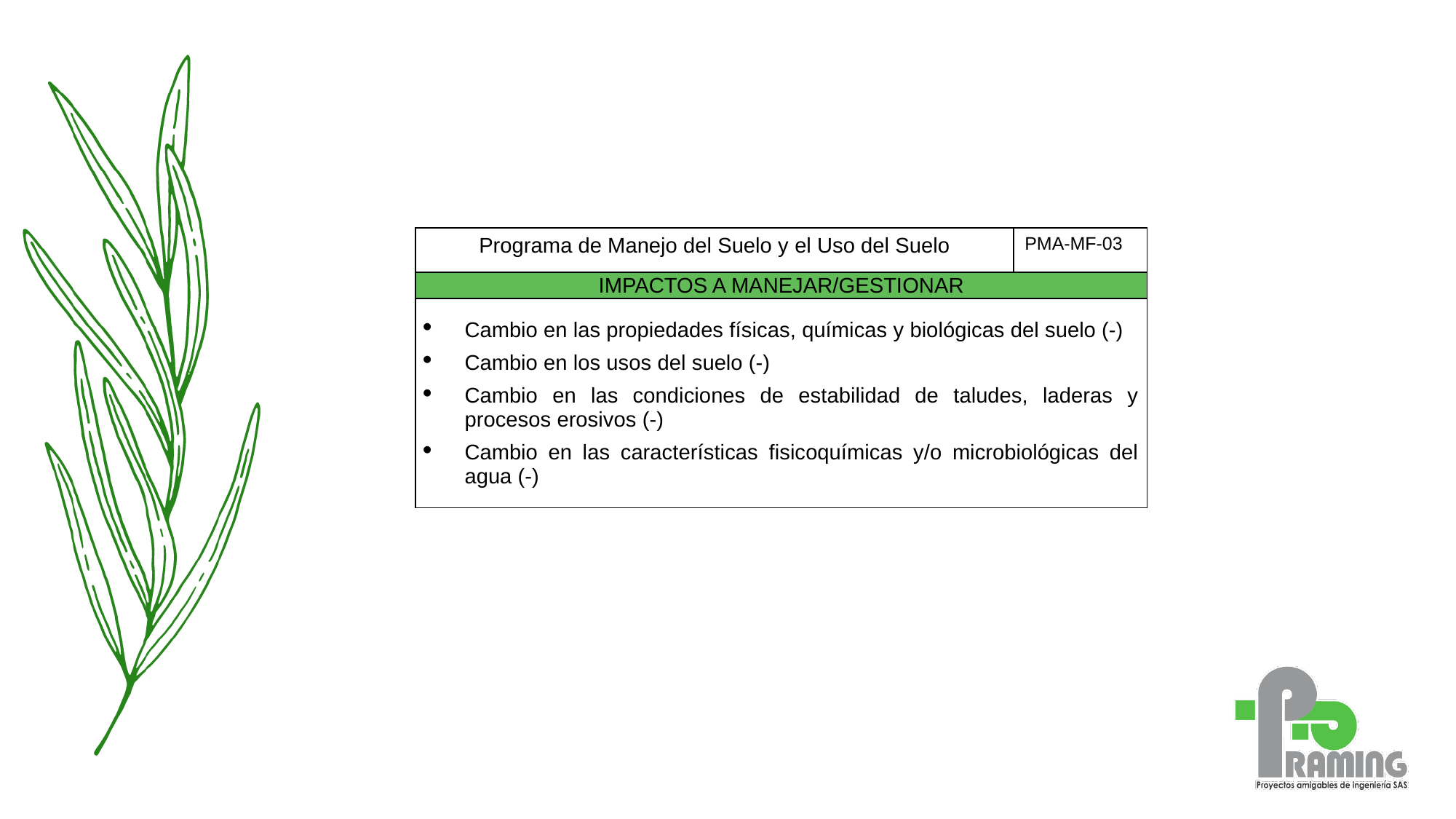

| Programa de Manejo del Suelo y el Uso del Suelo | PMA-MF-03 |
| --- | --- |
| IMPACTOS A MANEJAR/GESTIONAR |
| --- |
| Cambio en las propiedades físicas, químicas y biológicas del suelo (-) Cambio en los usos del suelo (-) Cambio en las condiciones de estabilidad de taludes, laderas y procesos erosivos (-) Cambio en las características fisicoquímicas y/o microbiológicas del agua (-) |